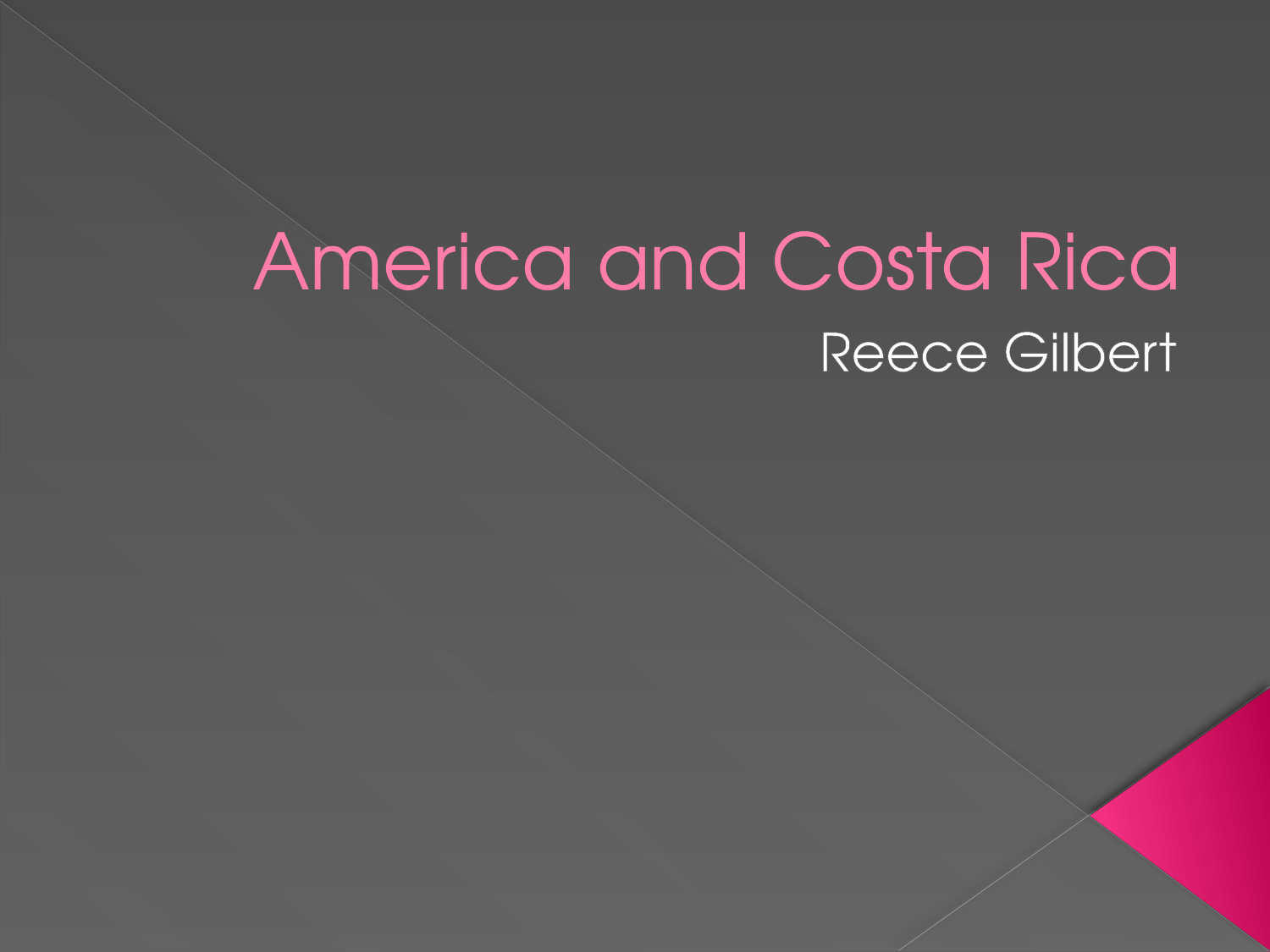

# America and Costa Rica
Reece Gilbert